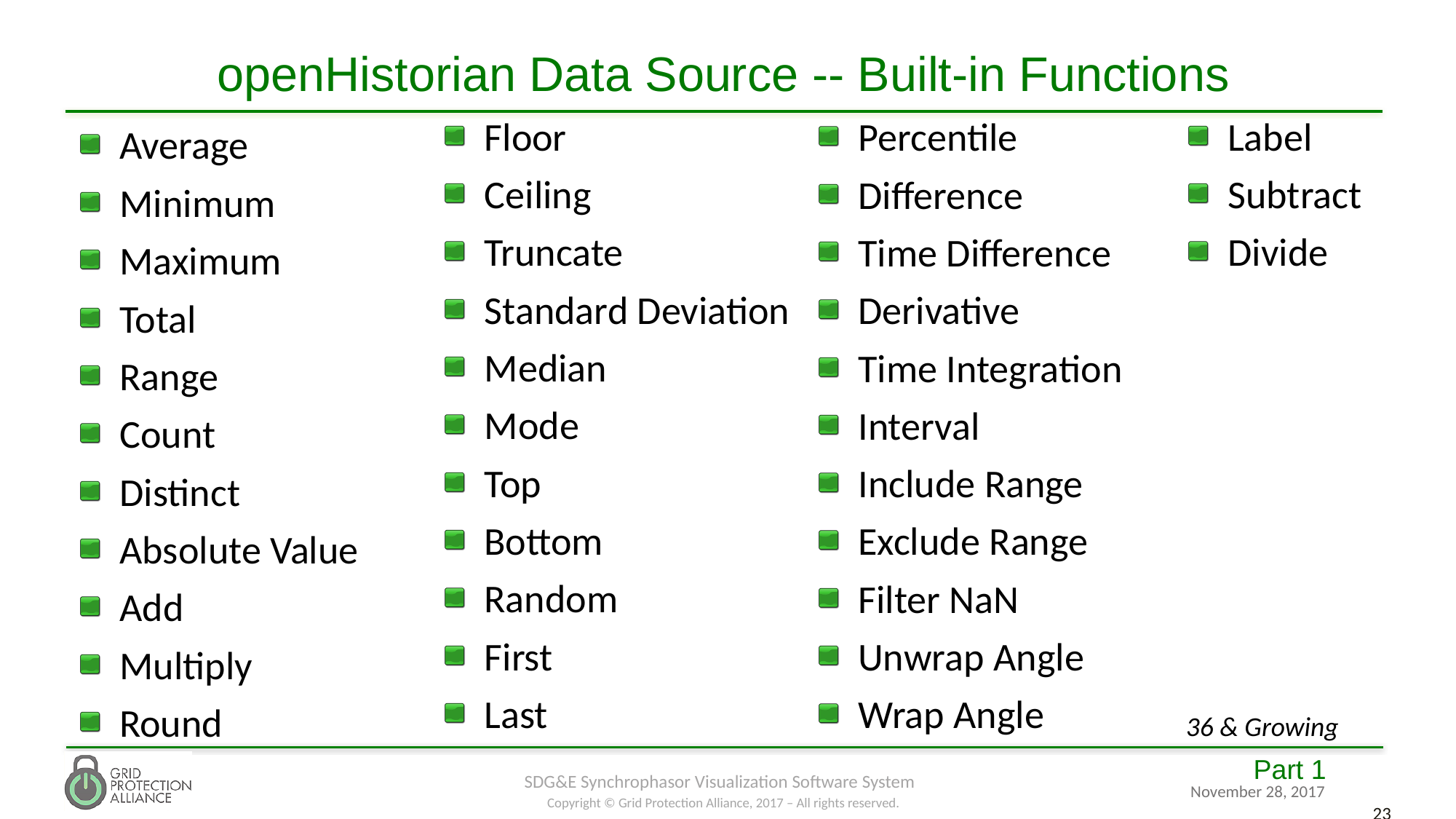

# openHistorian Data Source -- Built-in Functions
Floor
Ceiling
Truncate
Standard Deviation
Median
Mode
Top
Bottom
Random
First
Last
Label
Subtract
Divide

Percentile
Difference
Time Difference
Derivative
Time Integration
Interval
Include Range
Exclude Range
Filter NaN
Unwrap Angle
Wrap Angle
Average
Minimum
Maximum
Total
Range
Count
Distinct
Absolute Value
Add
Multiply
Round
36 & Growing
Part 1
November 28, 2017
SDG&E Synchrophasor Visualization Software System